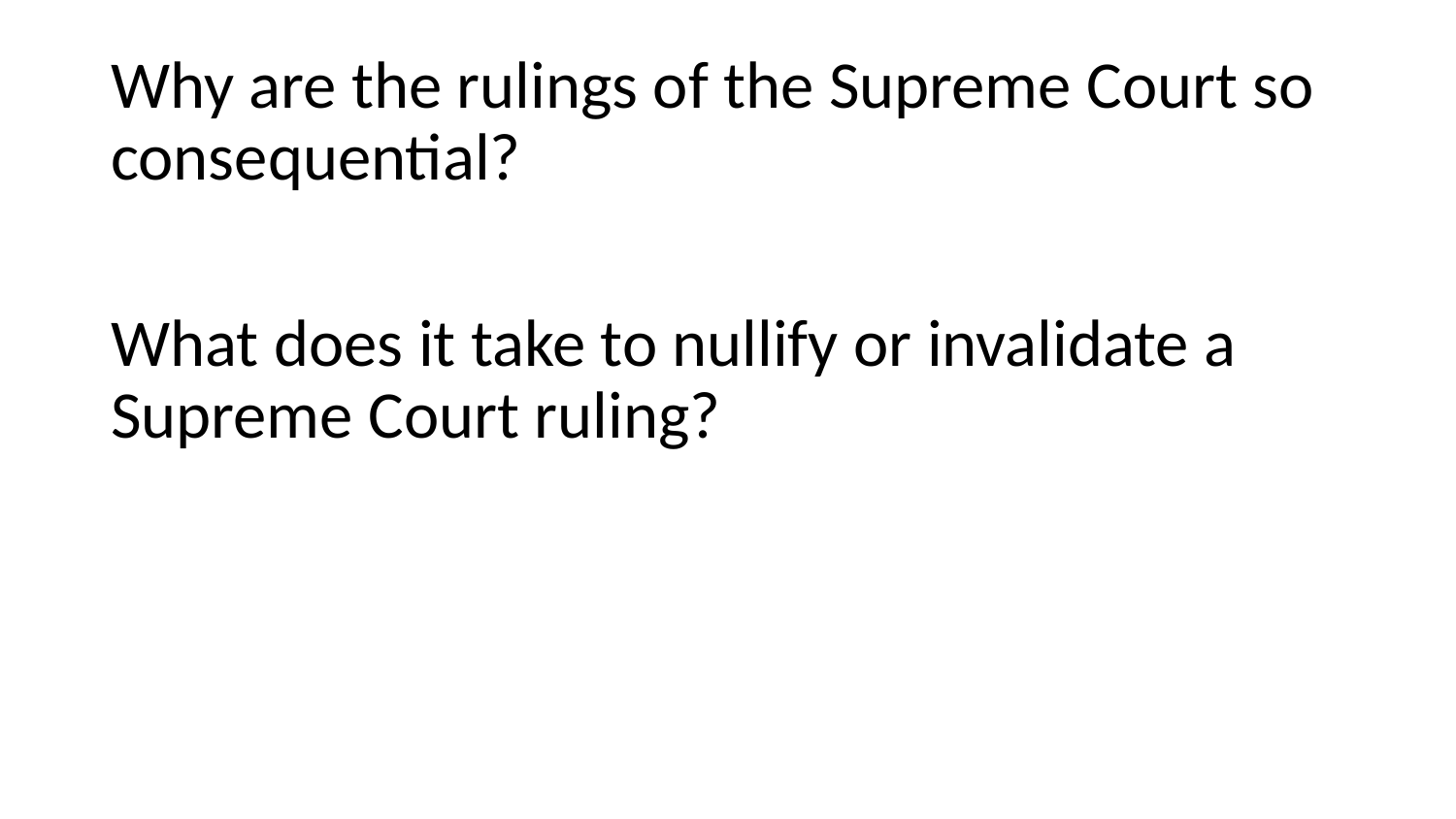

# Why are the rulings of the Supreme Court so consequential?

What does it take to nullify or invalidate a Supreme Court ruling?